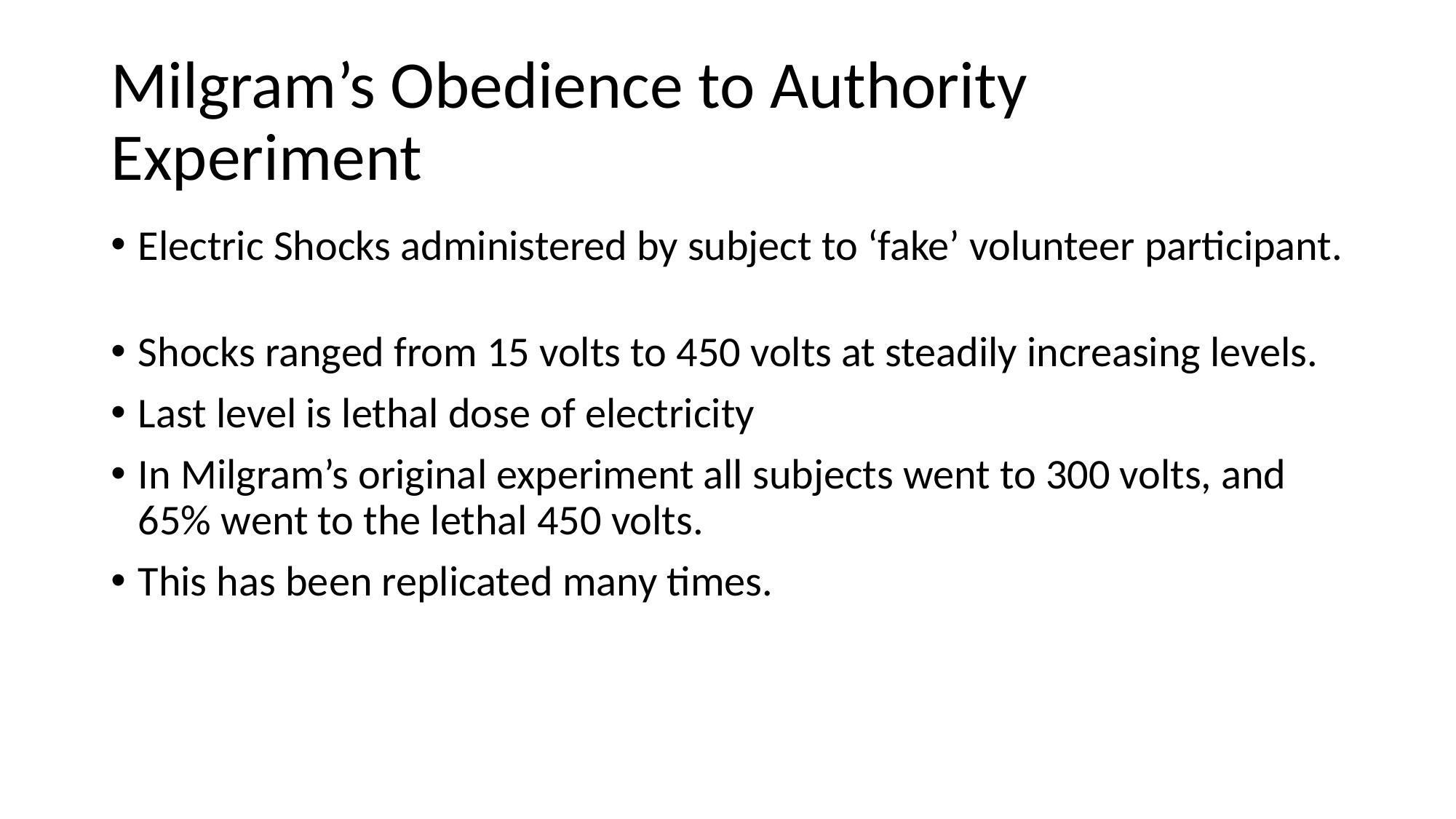

# Milgram’s Obedience to Authority Experiment
Electric Shocks administered by subject to ‘fake’ volunteer participant.
Shocks ranged from 15 volts to 450 volts at steadily increasing levels.
Last level is lethal dose of electricity
In Milgram’s original experiment all subjects went to 300 volts, and 65% went to the lethal 450 volts.
This has been replicated many times.